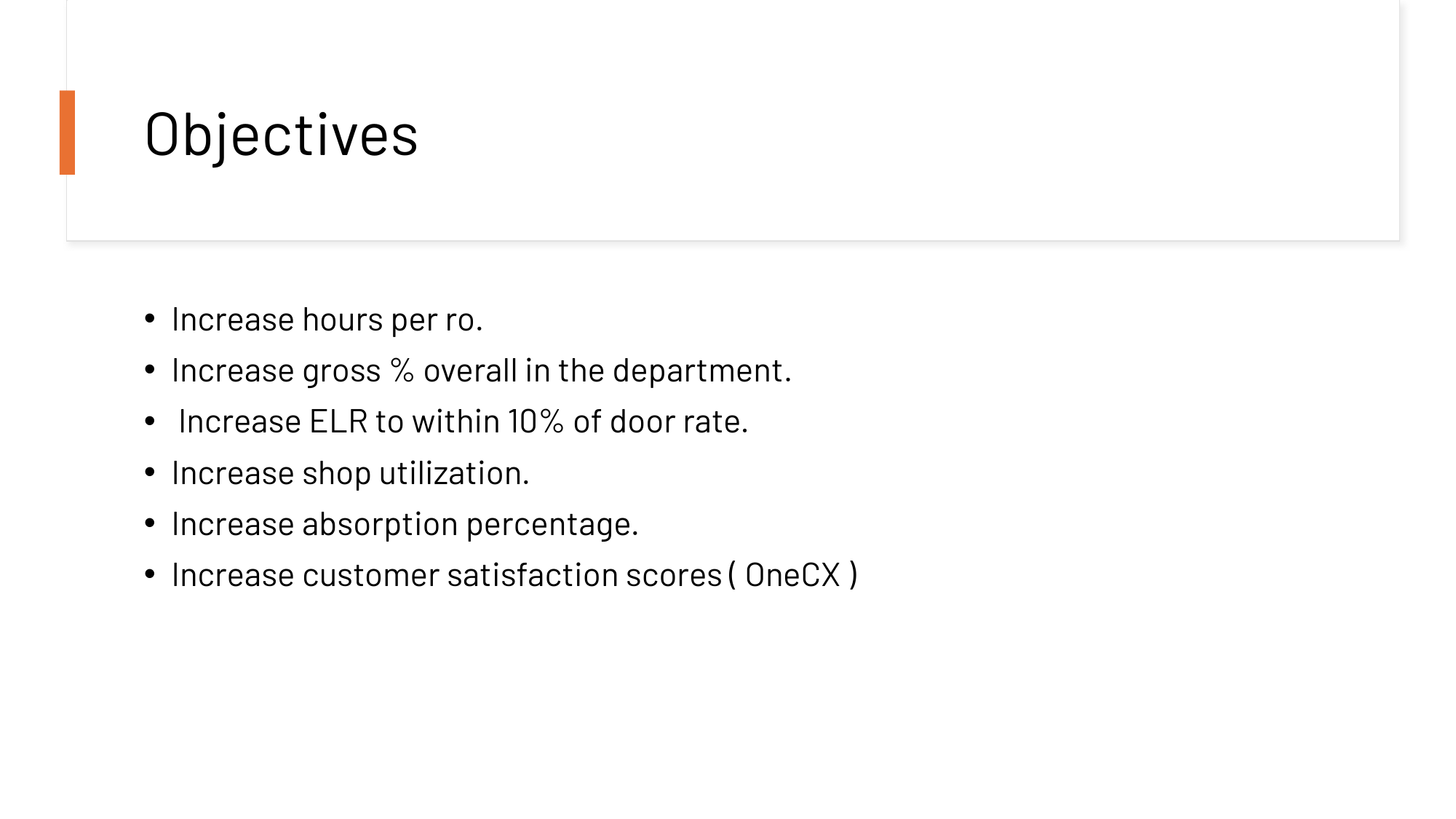

# Objectives

Increase hours per ro.
Increase gross % overall in the department.
 Increase ELR to within 10% of door rate.
Increase shop utilization.
Increase absorption percentage.
Increase customer satisfaction scores ( OneCX )